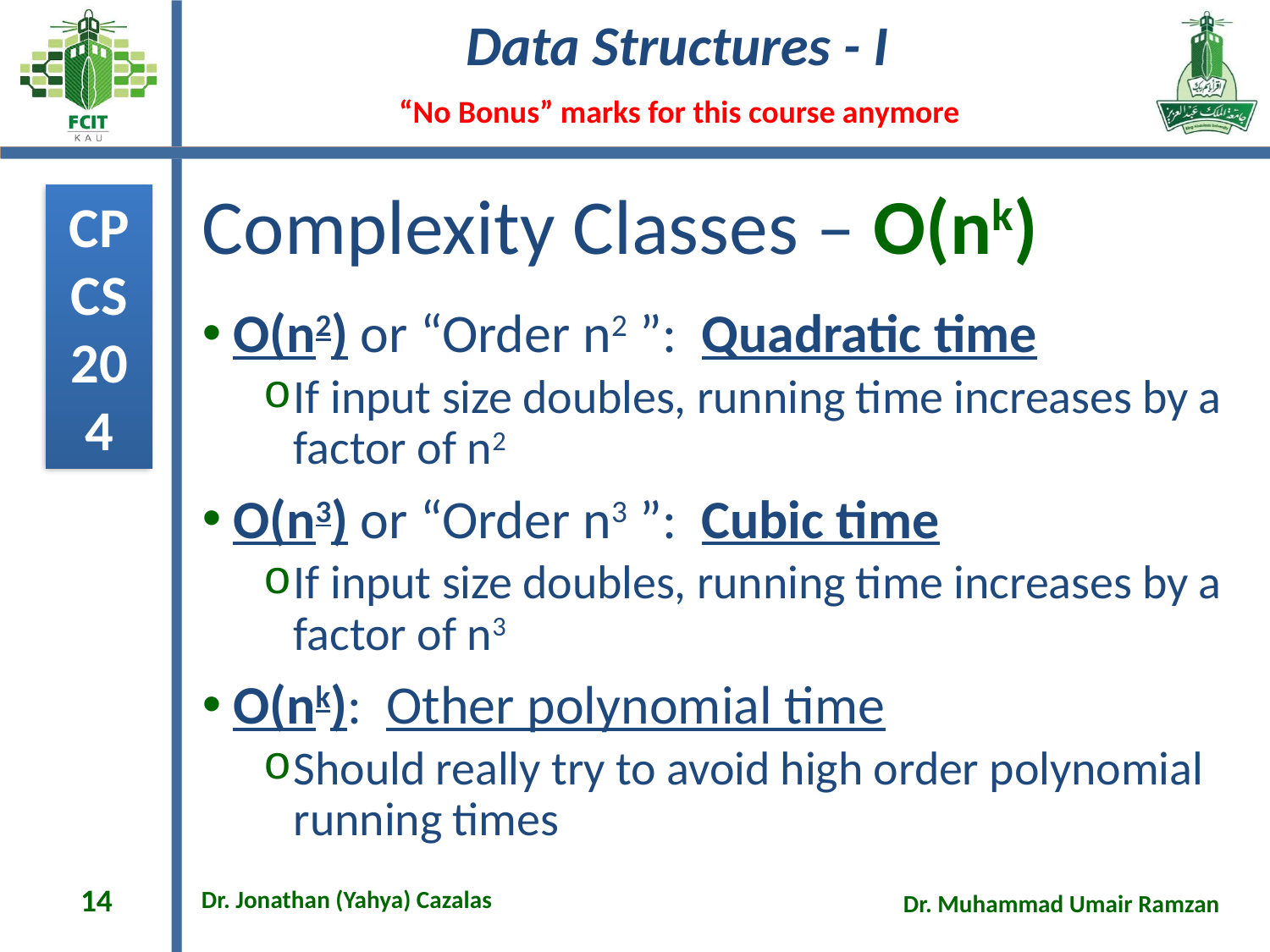

# Complexity Classes – O(nk)
O(n2) or “Order n2 ”:  Quadratic time
If input size doubles, running time increases by a factor of n2
O(n3) or “Order n3 ”:  Cubic time
If input size doubles, running time increases by a factor of n3
O(nk):  Other polynomial time
Should really try to avoid high order polynomial running times

14